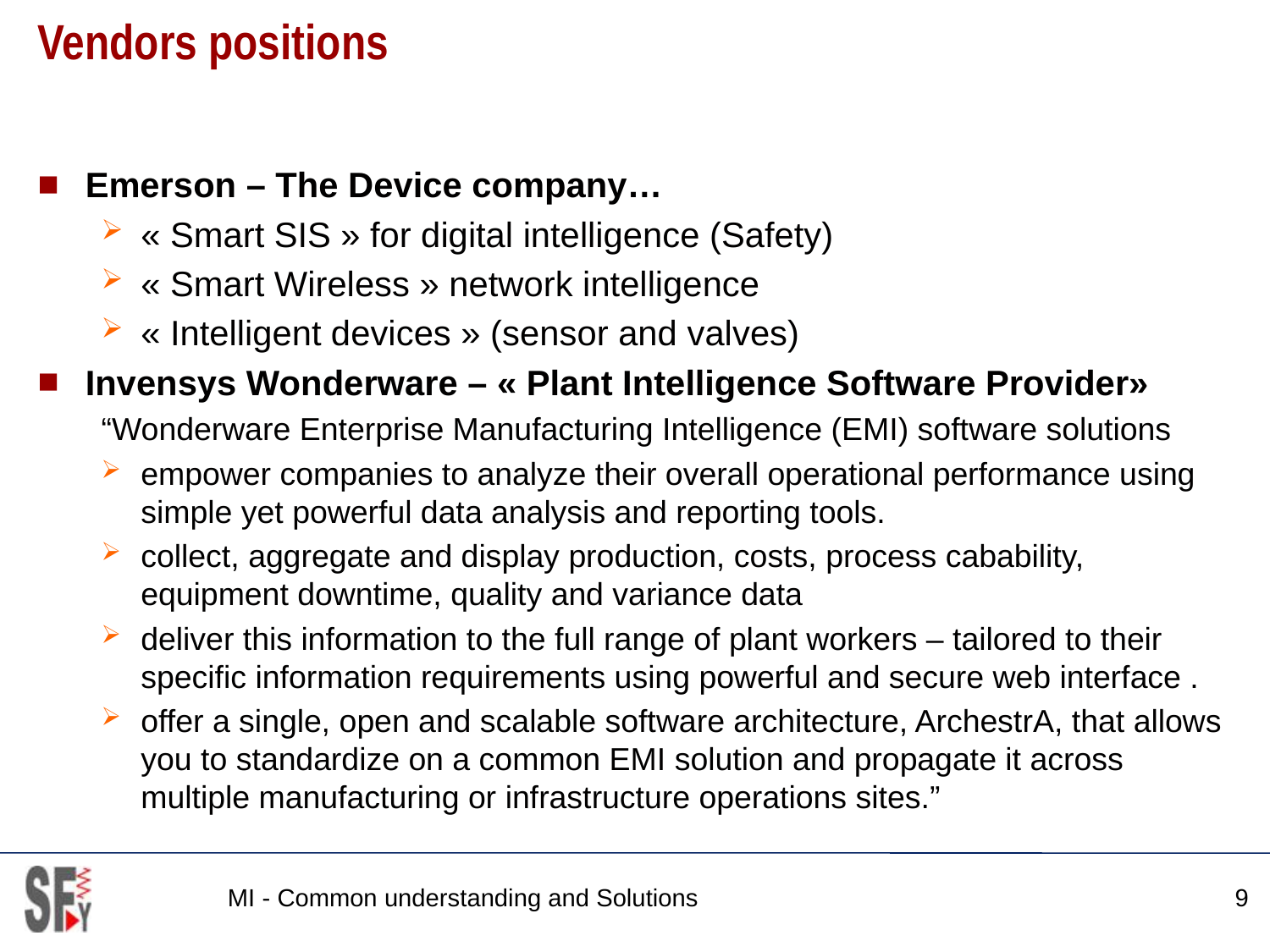

# Vendors positions
Emerson – The Device company…
« Smart SIS » for digital intelligence (Safety)
« Smart Wireless » network intelligence
« Intelligent devices » (sensor and valves)
Invensys Wonderware – « Plant Intelligence Software Provider»
“Wonderware Enterprise Manufacturing Intelligence (EMI) software solutions
empower companies to analyze their overall operational performance using simple yet powerful data analysis and reporting tools.
collect, aggregate and display production, costs, process cabability, equipment downtime, quality and variance data
deliver this information to the full range of plant workers – tailored to their specific information requirements using powerful and secure web interface .
offer a single, open and scalable software architecture, ArchestrA, that allows you to standardize on a common EMI solution and propagate it across multiple manufacturing or infrastructure operations sites.”

SAP
MI - Common understanding and Solutions
9